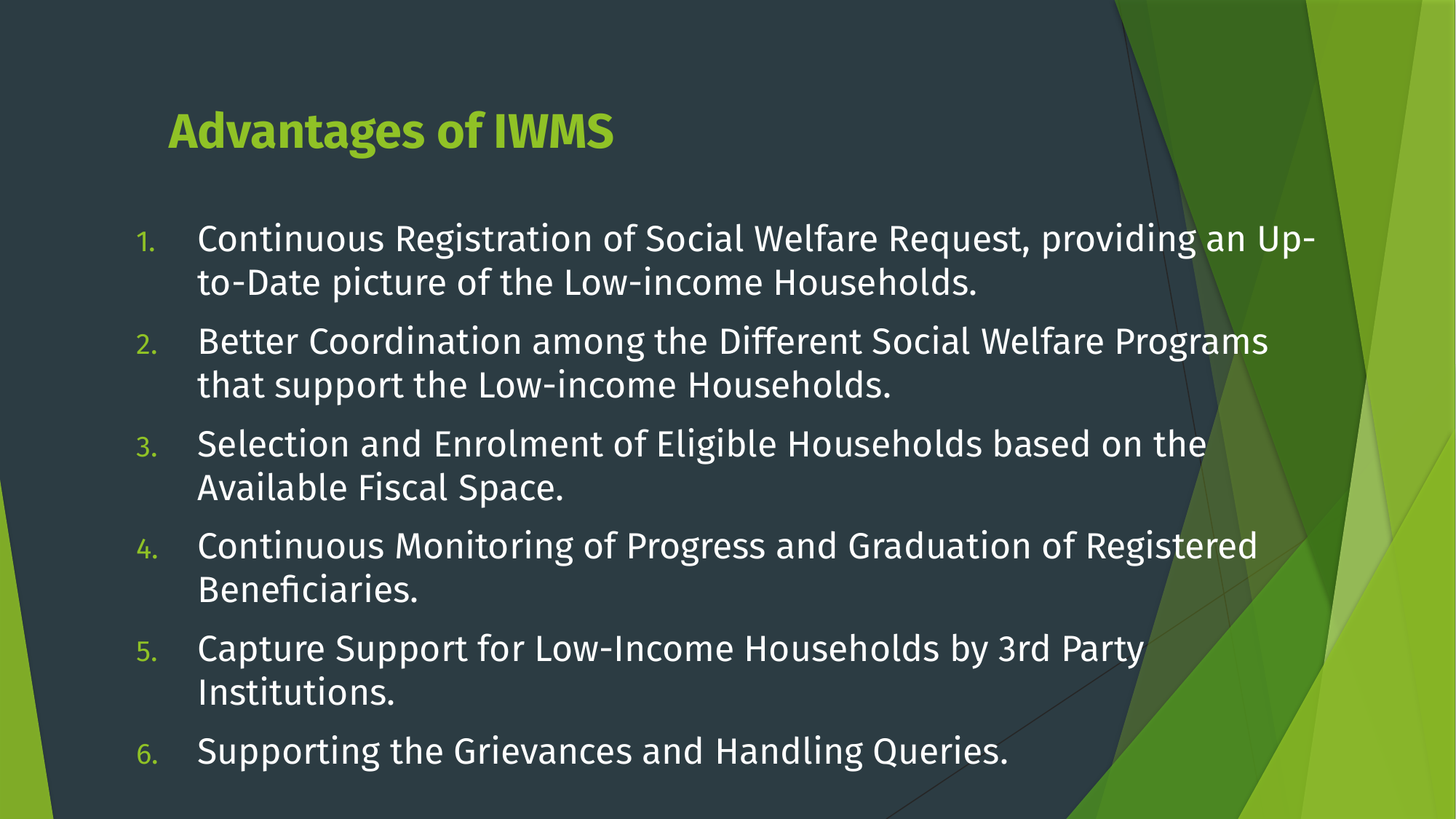

# Advantages of IWMS
Continuous Registration of Social Welfare Request, providing an Up-to-Date picture of the Low-income Households.
Better Coordination among the Different Social Welfare Programs that support the Low-income Households.
Selection and Enrolment of Eligible Households based on the Available Fiscal Space.
Continuous Monitoring of Progress and Graduation of Registered Beneficiaries.
Capture Support for Low-Income Households by 3rd Party Institutions.
Supporting the Grievances and Handling Queries.